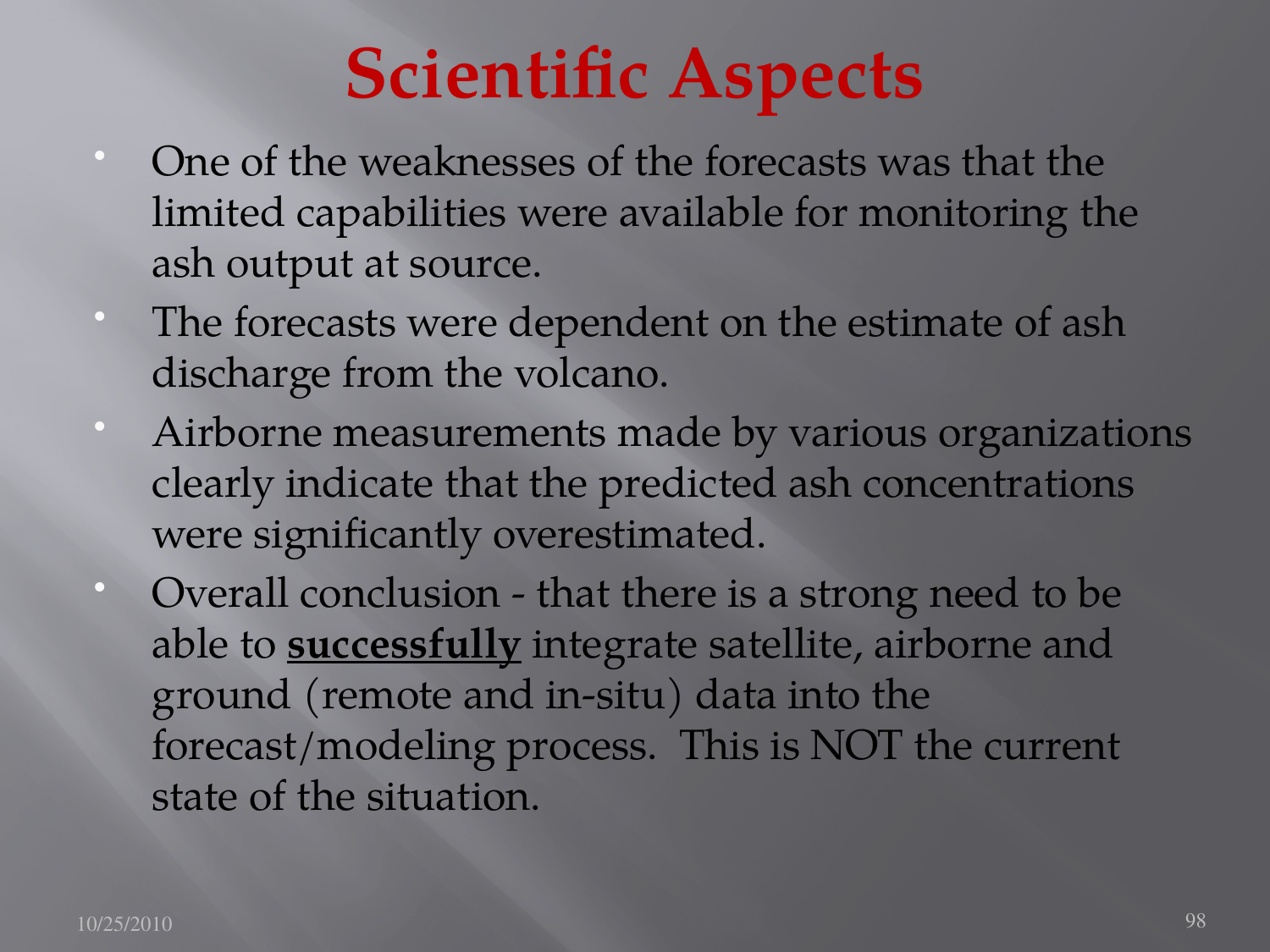

# Scientific Aspects
One of the weaknesses of the forecasts was that the limited capabilities were available for monitoring the ash output at source.
The forecasts were dependent on the estimate of ash discharge from the volcano.
Airborne measurements made by various organizations clearly indicate that the predicted ash concentrations were significantly overestimated.
Overall conclusion - that there is a strong need to be able to successfully integrate satellite, airborne and ground (remote and in-situ) data into the forecast/modeling process.  This is NOT the current state of the situation.
10/25/2010
98